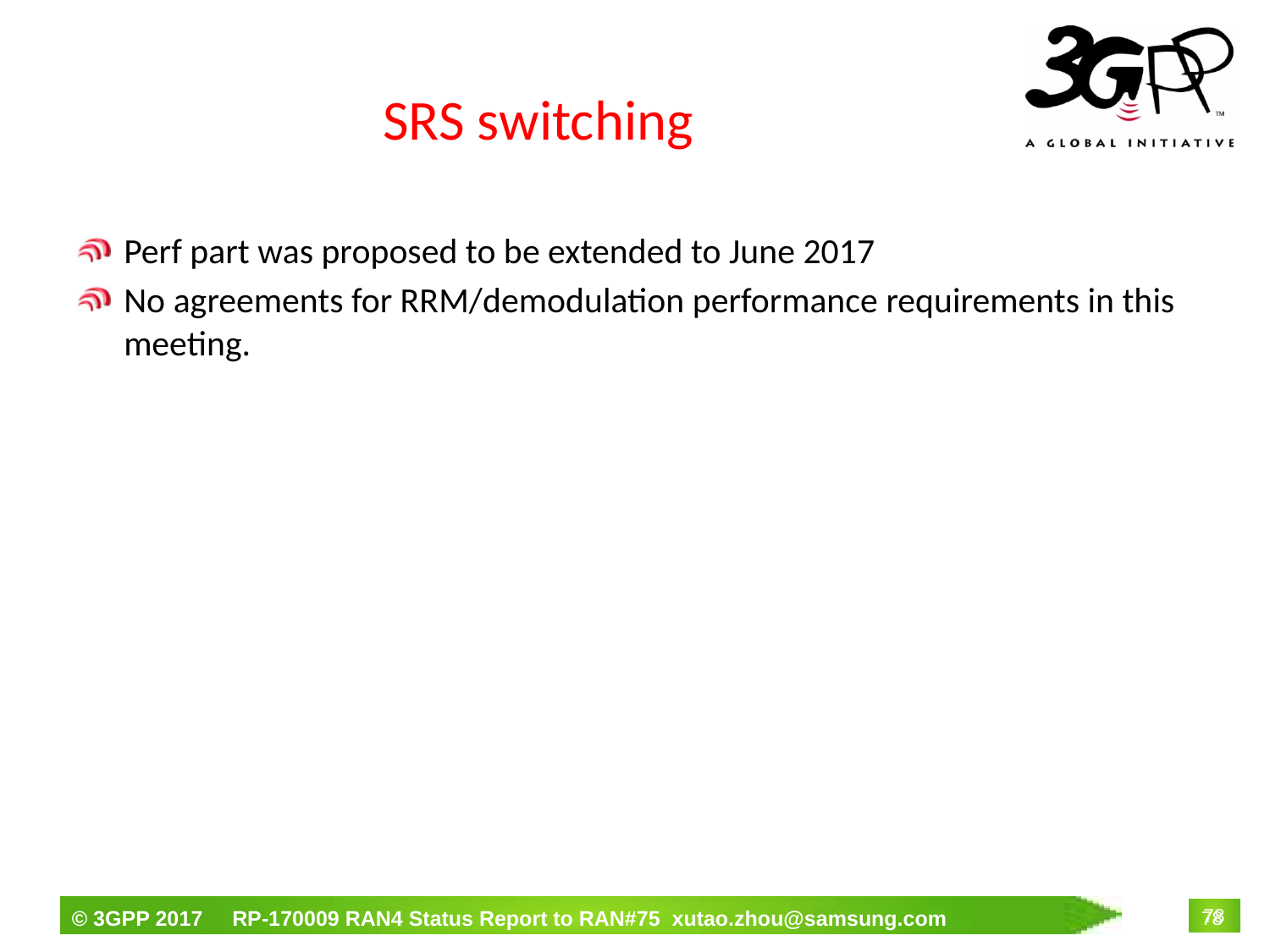

# SRS switching
Perf part was proposed to be extended to June 2017
No agreements for RRM/demodulation performance requirements in this meeting.
78